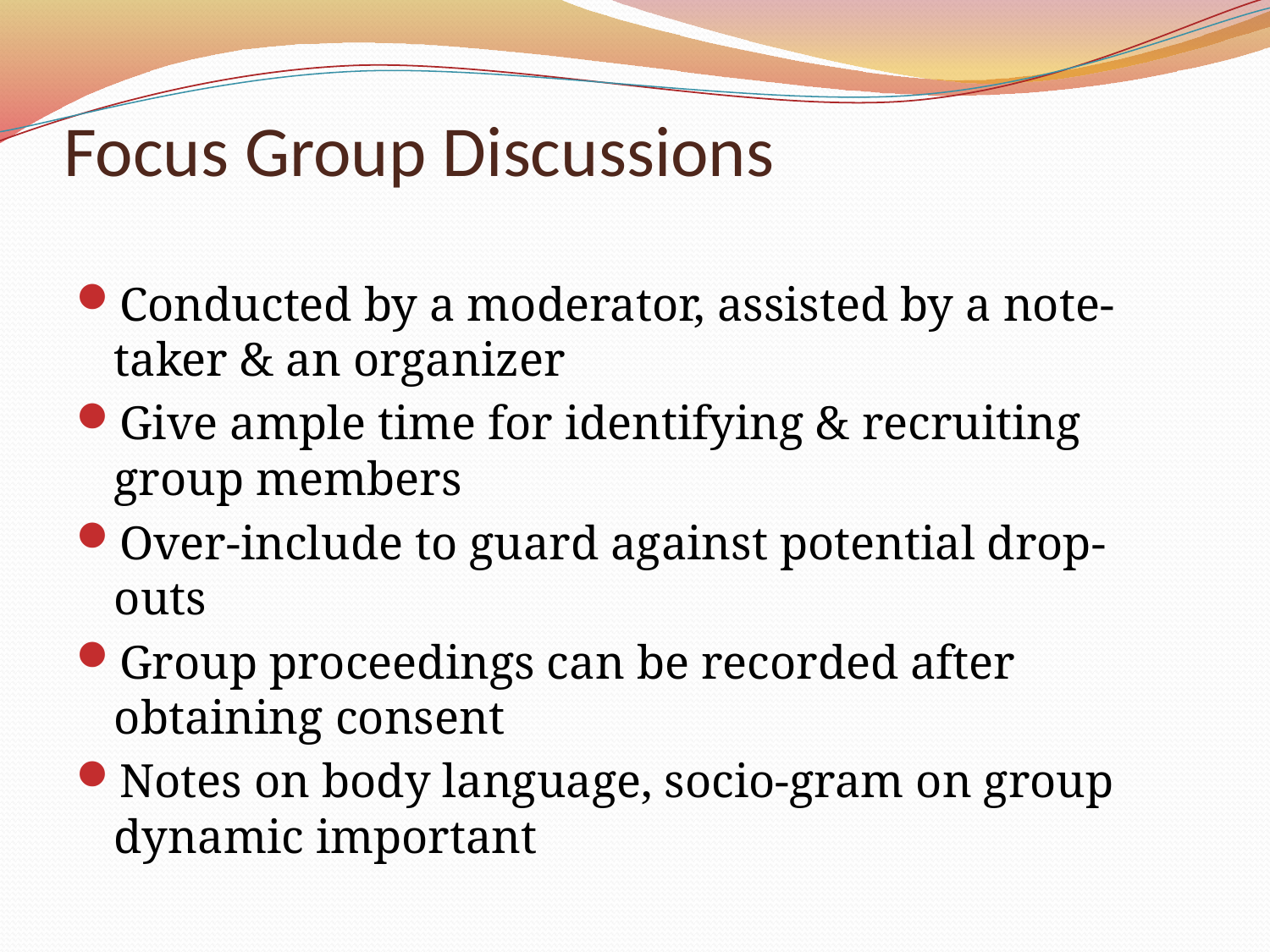

# Focus Group Discussions
Conducted by a moderator, assisted by a note-taker & an organizer
Give ample time for identifying & recruiting group members
Over-include to guard against potential drop-outs
Group proceedings can be recorded after obtaining consent
Notes on body language, socio-gram on group dynamic important